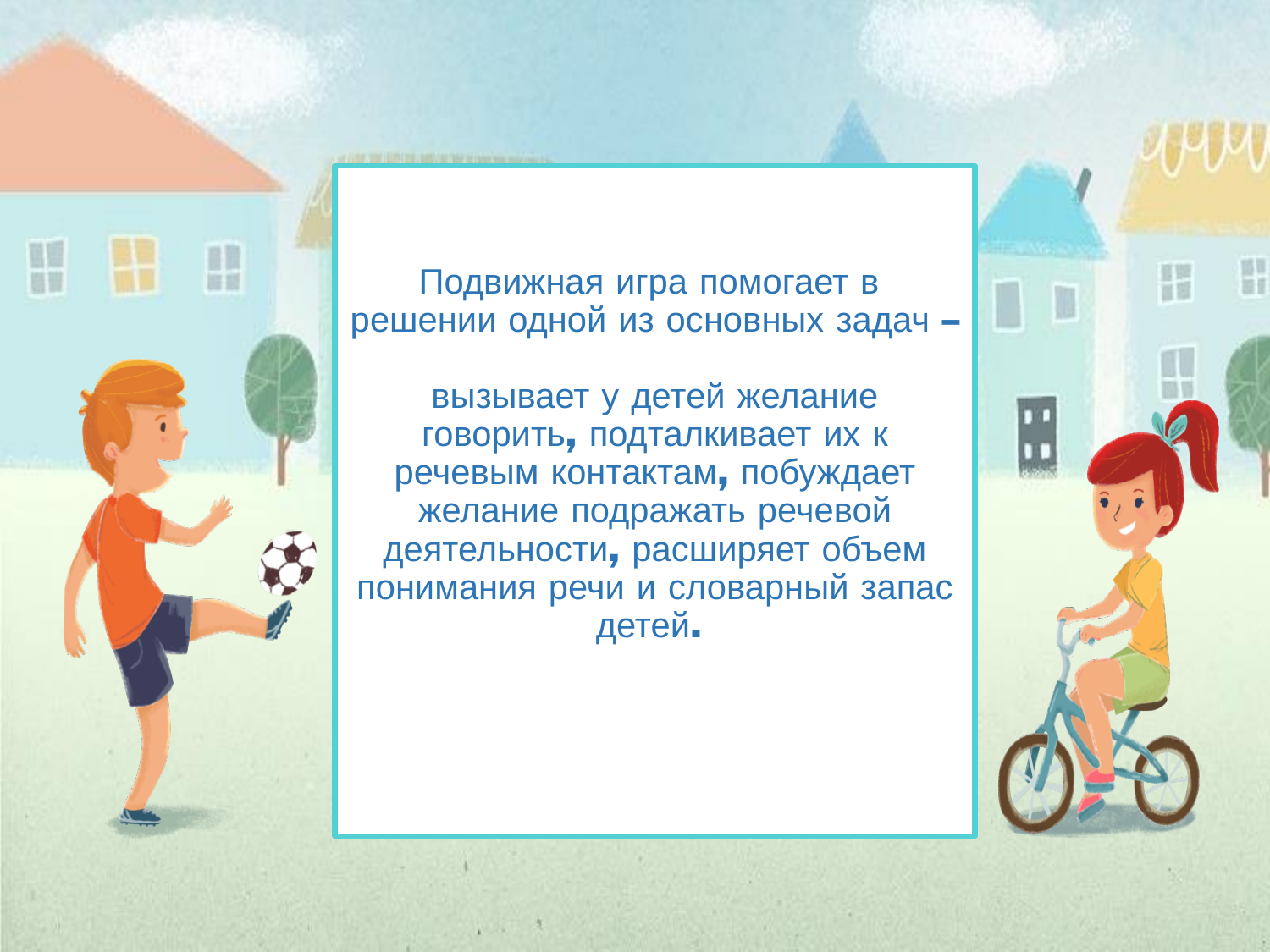

# Подвижная игра помогает в  решении одной из основных задач – вызывает у детей желание говорить, подталкивает их к речевым контактам, побуждает желание подражать речевой деятельности, расширяет объем понимания речи и словарный запас детей.